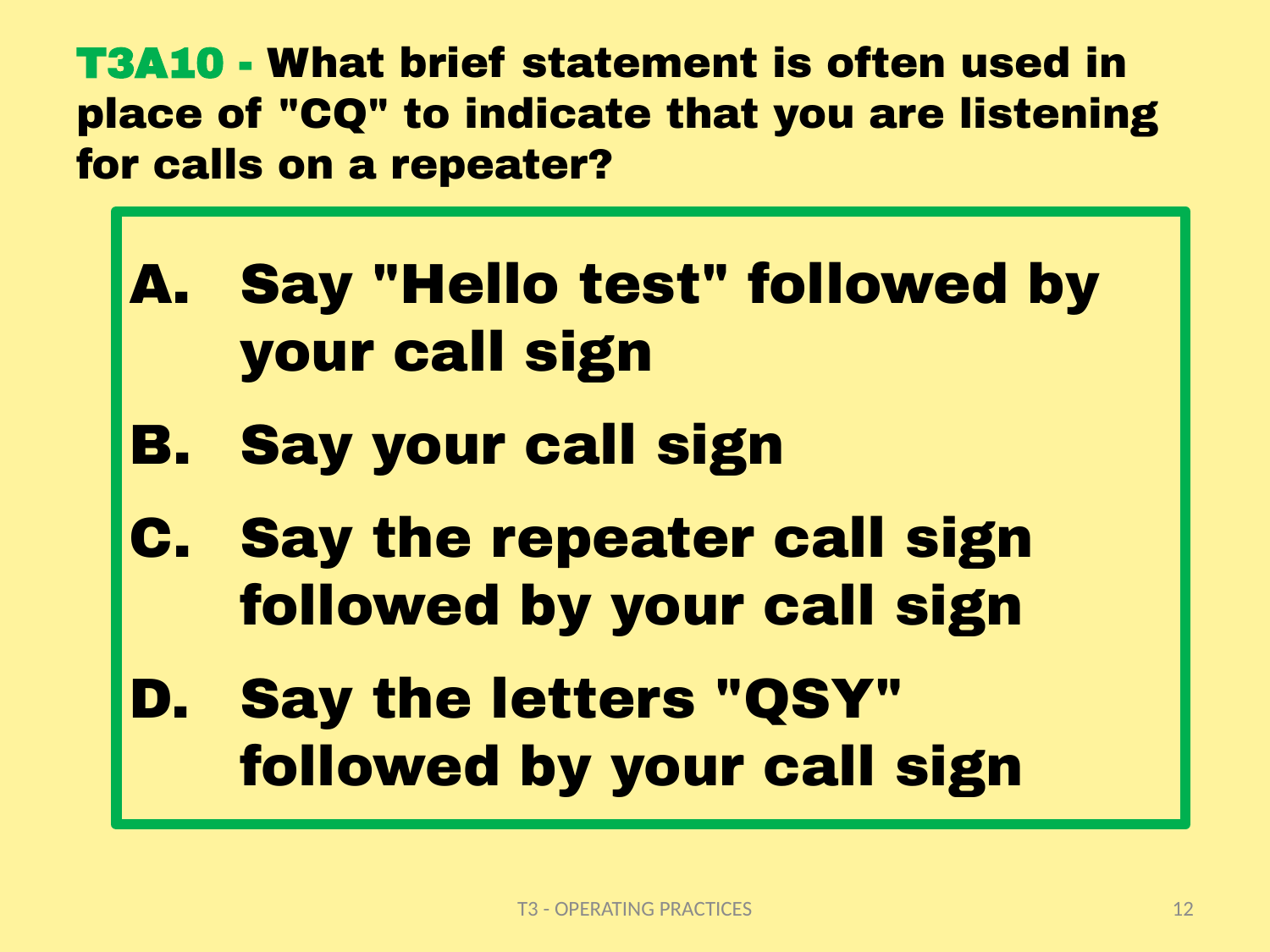

# T3A10 - What brief statement is often used in place of "CQ" to indicate that you are listening for calls on a repeater?

Say "Hello test" followed by your call sign

Say your call sign

Say the repeater call sign followed by your call sign

Say the letters "QSY" followed by your call sign

T3 - OPERATING PRACTICES
12